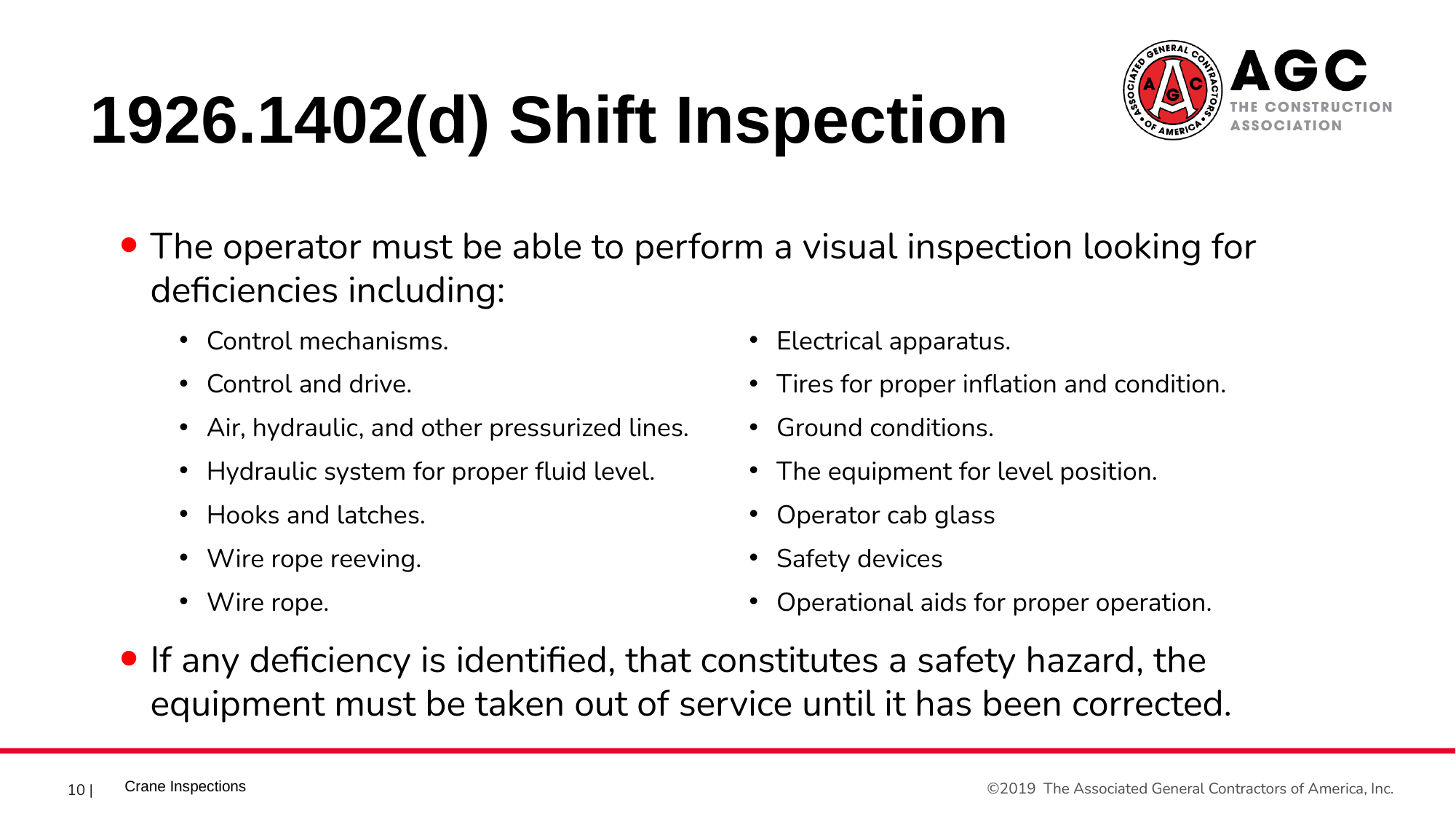

1926.1402(d) Shift Inspection

The operator must be able to perform a visual inspection looking for deficiencies including:

If any deficiency is identified, that constitutes a safety hazard, the equipment must be taken out of service until it has been corrected.
Control mechanisms.
Control and drive.
Air, hydraulic, and other pressurized lines.
Hydraulic system for proper fluid level.
Hooks and latches.
Wire rope reeving.
Wire rope.
Electrical apparatus.
Tires for proper inflation and condition.
Ground conditions.
The equipment for level position.
Operator cab glass
Safety devices
Operational aids for proper operation.
Crane Inspections